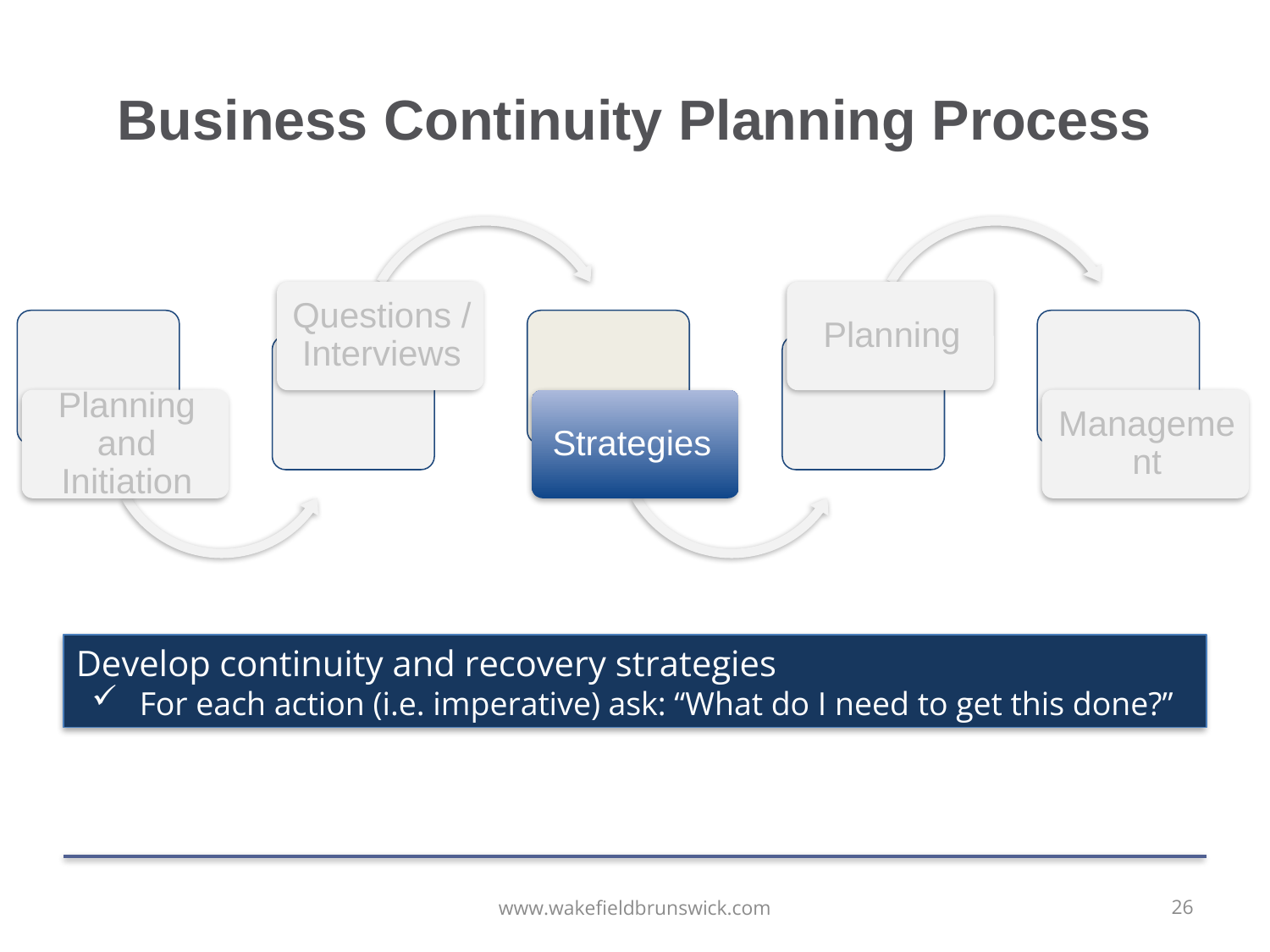

Business Continuity Planning Process
Planning and Initiation
Questions / Interviews
Strategies
Planning
Management
Develop continuity and recovery strategies
For each action (i.e. imperative) ask: “What do I need to get this done?”
www.wakefieldbrunswick.com
26